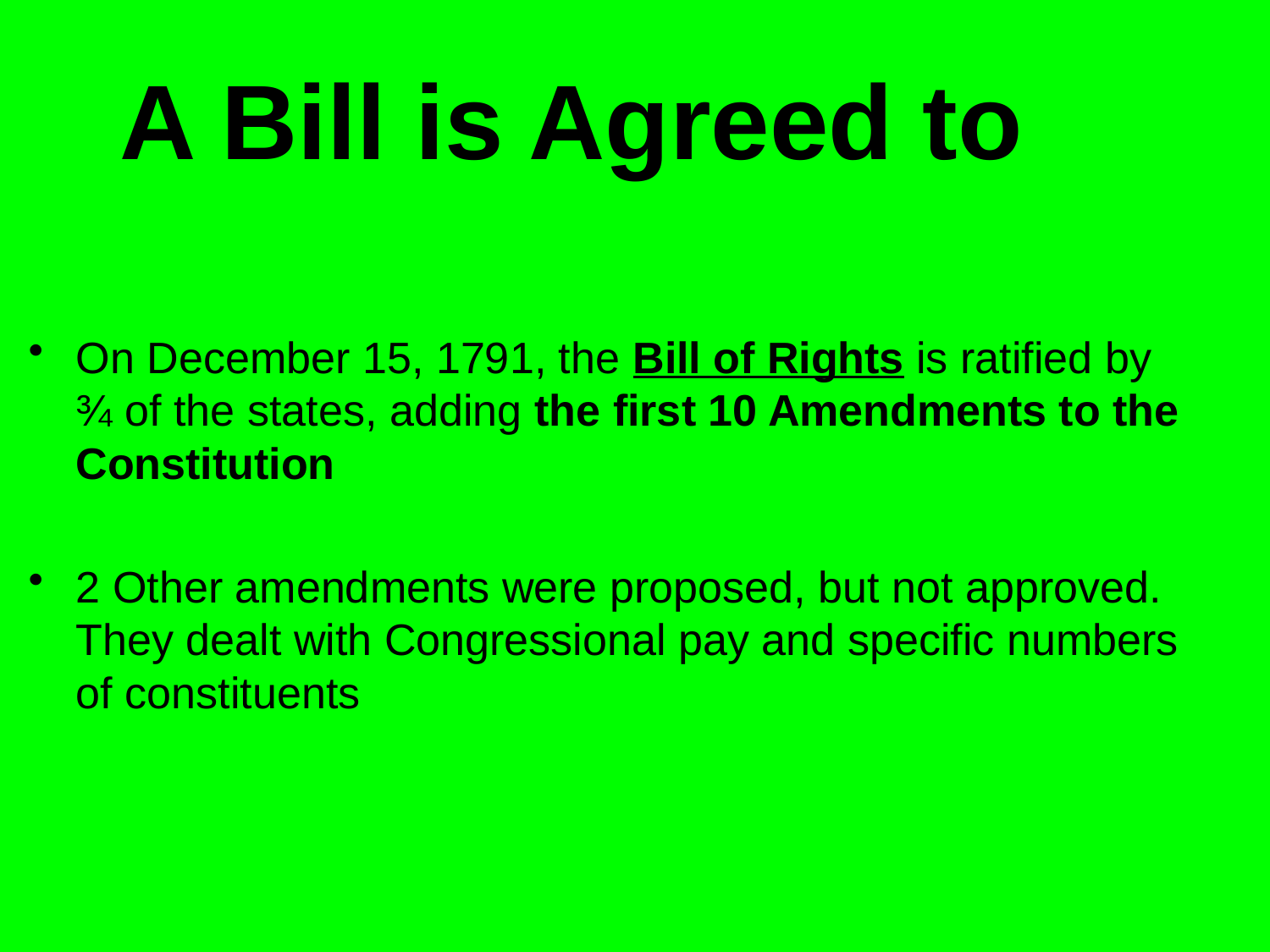

A Bill is Agreed to

On December 15, 1791, the Bill of Rights is ratified by ¾ of the states, adding the first 10 Amendments to the Constitution

2 Other amendments were proposed, but not approved.  They dealt with Congressional pay and specific numbers of constituents